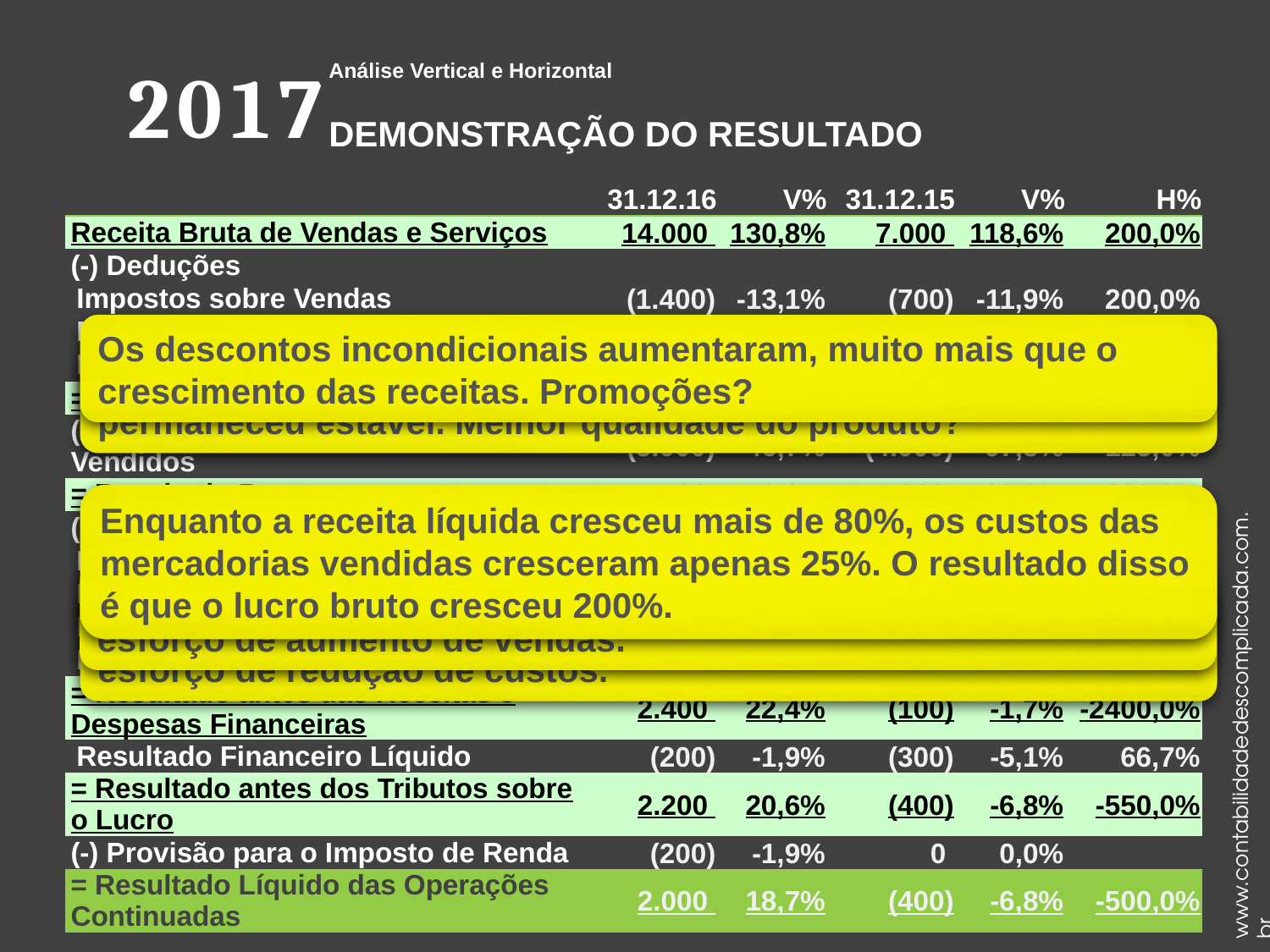

| 2017 | Análise Vertical e Horizontal |  |  |  |  |  |
| --- | --- | --- | --- | --- | --- | --- |
|  | DEMONSTRAÇÃO DO RESULTADO |  |  |  |  |  |
|  |  | 31.12.16 | V% | 31.12.15 | V% | H% |
| Receita Bruta de Vendas e Serviços |  | 14.000 | 130,8% | 7.000 | 118,6% | 200,0% |
| (-) Deduções |  |  |  |  |  |  |
| Impostos sobre Vendas |  | (1.400) | -13,1% | (700) | -11,9% | 200,0% |
| Descontos Incondicionais |  | (1.800) | -16,8% | (300) | -5,1% | 600,0% |
| Devoluções de Vendas |  | (100) | -0,9% | (100) | -1,7% | 100,0% |
| = Receita Líquida |  | 10.700 | 100,0% | 5.900 | 100,0% | 181,4% |
| (-) Custo das Mercadorias e Serviços Vendidos |  | (5.000) | -46,7% | (4.000) | -67,8% | 125,0% |
| = Resultado Bruto |  | 5.700 | 53,3% | 1.900 | 32,2% | 300,0% |
| (-) Despesas Operacionais |  |  |  |  |  |  |
| Despesas com Vendas |  | (1.000) | -9,3% | (500) | -8,5% | 200,0% |
| Despesas Administrativas |  | (1.000) | -9,3% | (700) | -11,9% | 142,9% |
| Despesas de Depreciação |  | (1.000) | -9,3% | (700) | -11,9% | 142,9% |
| Despesas de Amortização |  | (300) | -2,8% | (100) | -1,7% | 300,0% |
| = Resultado antes das Receitas e Despesas Financeiras |  | 2.400 | 22,4% | (100) | -1,7% | -2400,0% |
| Resultado Financeiro Líquido |  | (200) | -1,9% | (300) | -5,1% | 66,7% |
| = Resultado antes dos Tributos sobre o Lucro |  | 2.200 | 20,6% | (400) | -6,8% | -550,0% |
| (-) Provisão para o Imposto de Renda |  | (200) | -1,9% | 0 | 0,0% |  |
| = Resultado Líquido das Operações Continuadas |  | 2.000 | 18,7% | (400) | -6,8% | -500,0% |
Os descontos incondicionais aumentaram, muito mais que o crescimento das receitas. Promoções?
Enquanto as vendas cresceram bastante, o valor das devoluções permaneceu estável. Melhor qualidade do produto?
Enquanto a receita líquida cresceu mais de 80%, os custos das mercadorias vendidas cresceram apenas 25%. O resultado disso é que o lucro bruto cresceu 200%.
As despesas de vendas dobraram de tamanho, indicando esforço de aumento de vendas.
As despesas administrativas cresceram menos, indicando esforço de redução de custos.